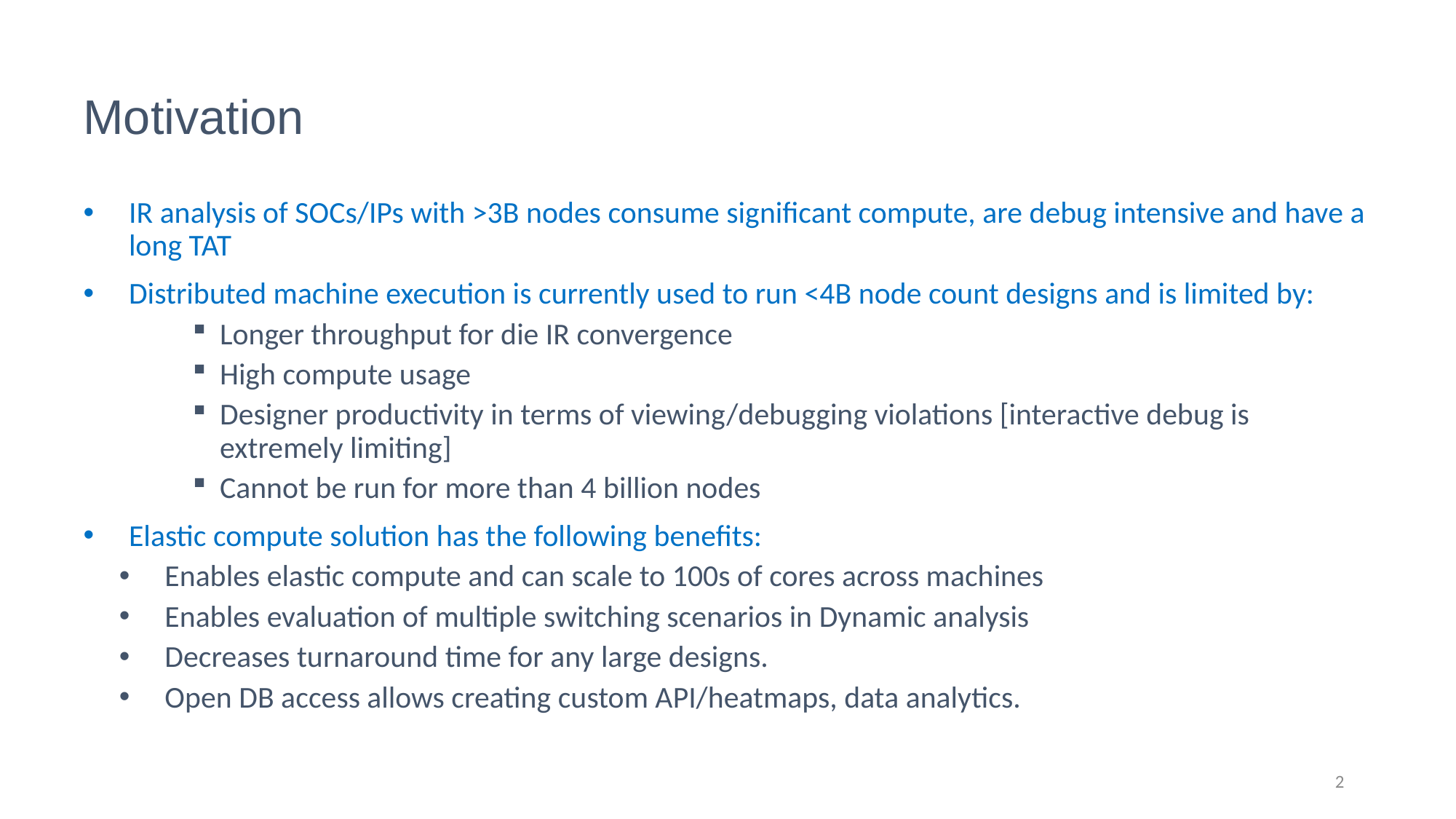

# Motivation
IR analysis of SOCs/IPs with >3B nodes consume significant compute, are debug intensive and have a long TAT
Distributed machine execution is currently used to run <4B node count designs and is limited by:
Longer throughput for die IR convergence
High compute usage
Designer productivity in terms of viewing/debugging violations [interactive debug is extremely limiting]
Cannot be run for more than 4 billion nodes
Elastic compute solution has the following benefits:
Enables elastic compute and can scale to 100s of cores across machines
Enables evaluation of multiple switching scenarios in Dynamic analysis
Decreases turnaround time for any large designs.
Open DB access allows creating custom API/heatmaps, data analytics.
2